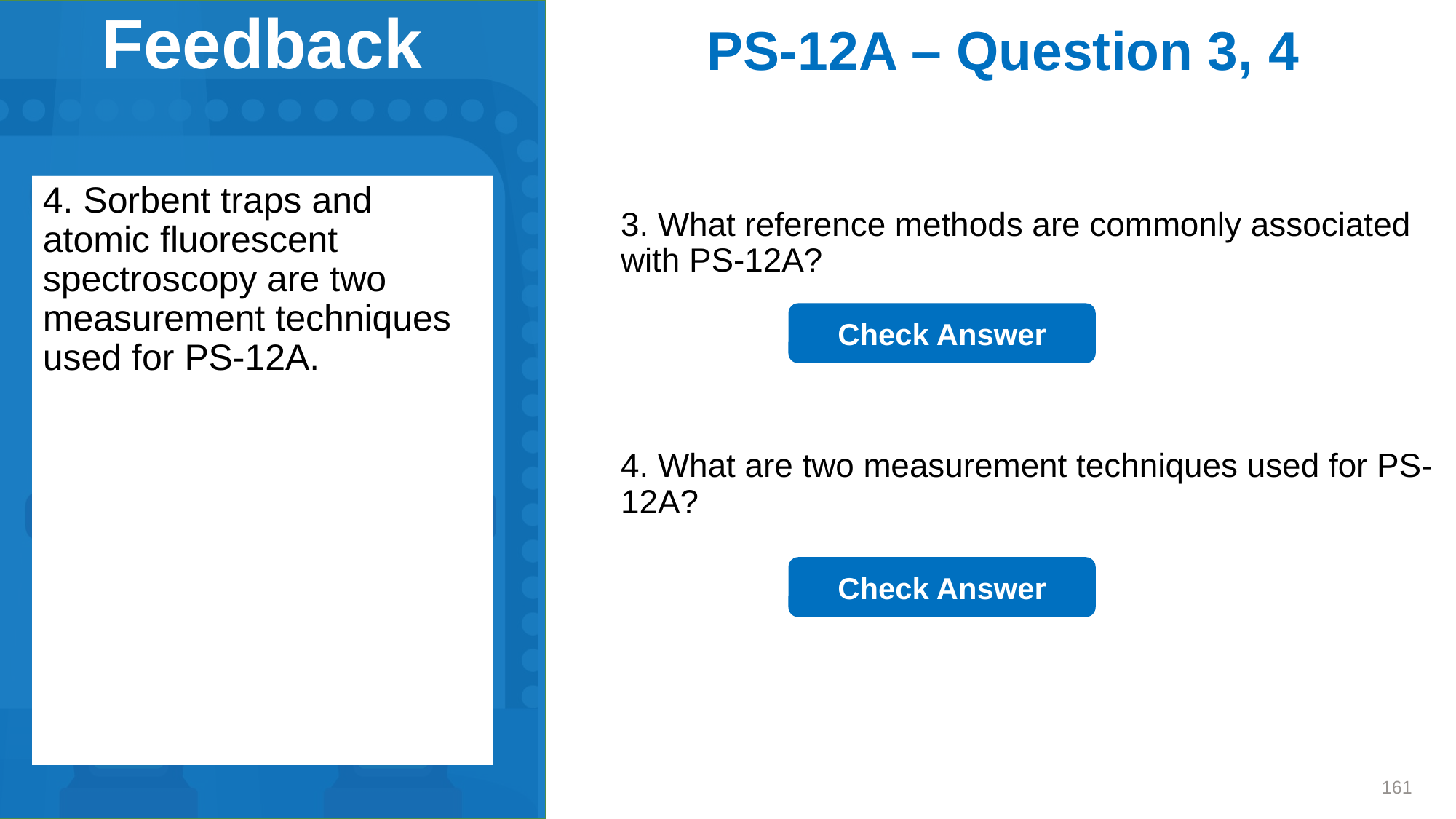

PS-12A – Question 3, 4
3. Reference methods M29, 30A, 30B, and ASTM 6784 are commonly associated with PS-12A.

4. Sorbent traps and atomic fluorescent spectroscopy are two measurement techniques used for PS-12A.
3. What reference methods are commonly associated with PS-12A?

Check Answer
4. What are two measurement techniques used for PS-12A?

Check Answer
161